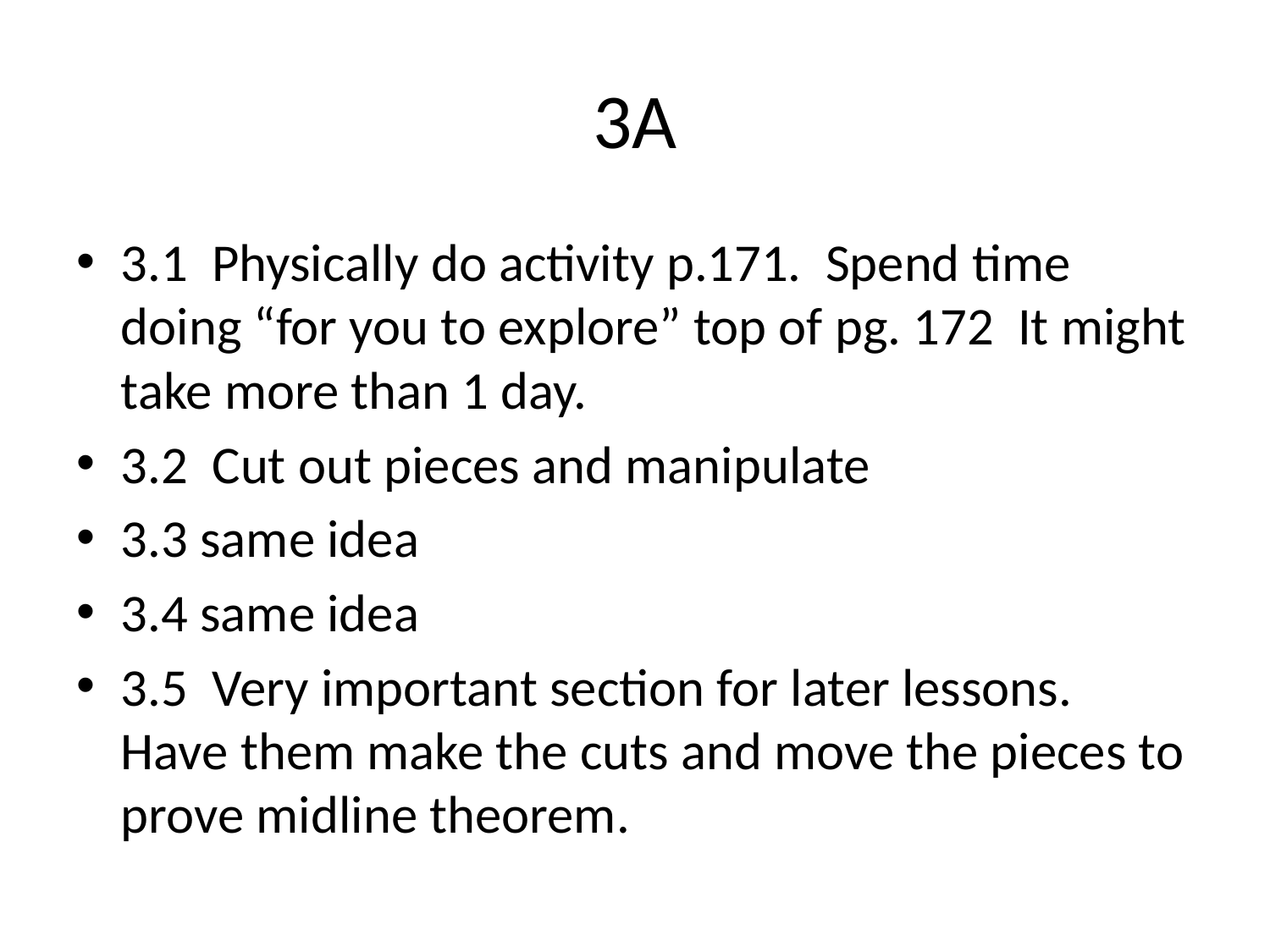

# 3A
3.1  Physically do activity p.171.  Spend time doing “for you to explore” top of pg. 172  It might take more than 1 day.
3.2  Cut out pieces and manipulate
3.3 same idea
3.4 same idea
3.5  Very important section for later lessons.  Have them make the cuts and move the pieces to prove midline theorem.